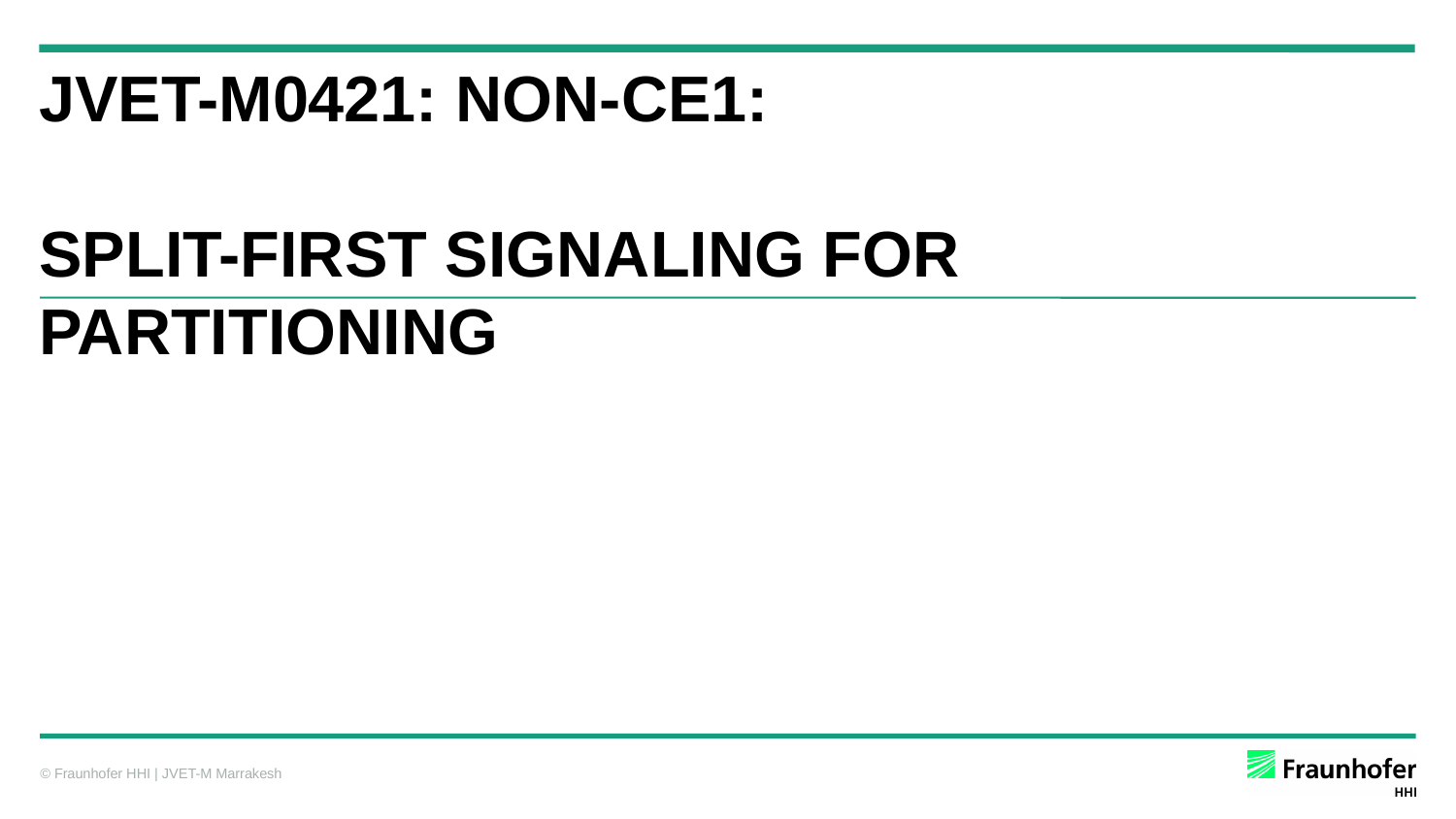

# JVET-M0421: Non-CE1: Split-First Signaling for PArtitioning